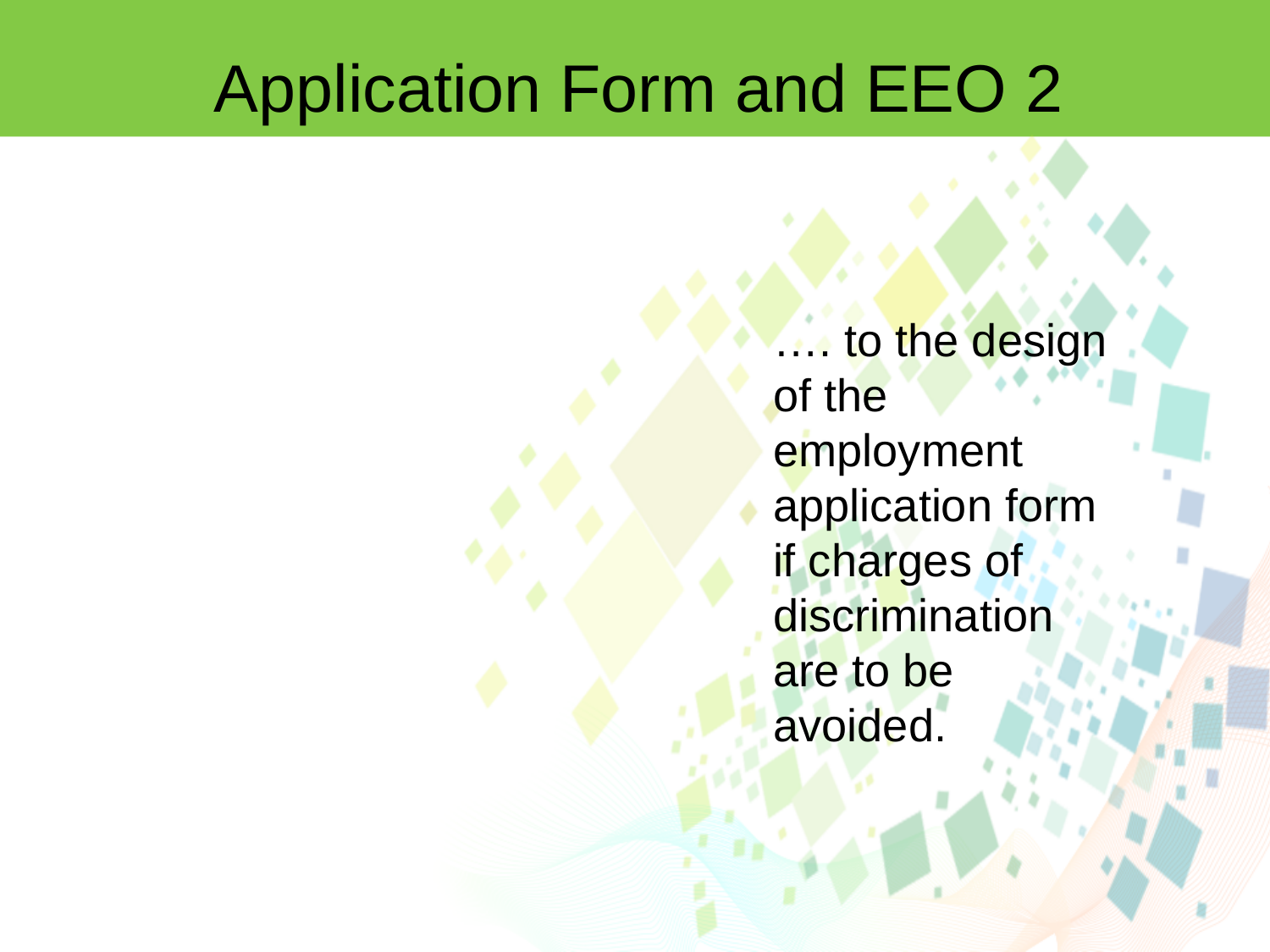

Application Form and EEO 2
…. to the design of the employment application form if charges of discrimination are to be avoided.